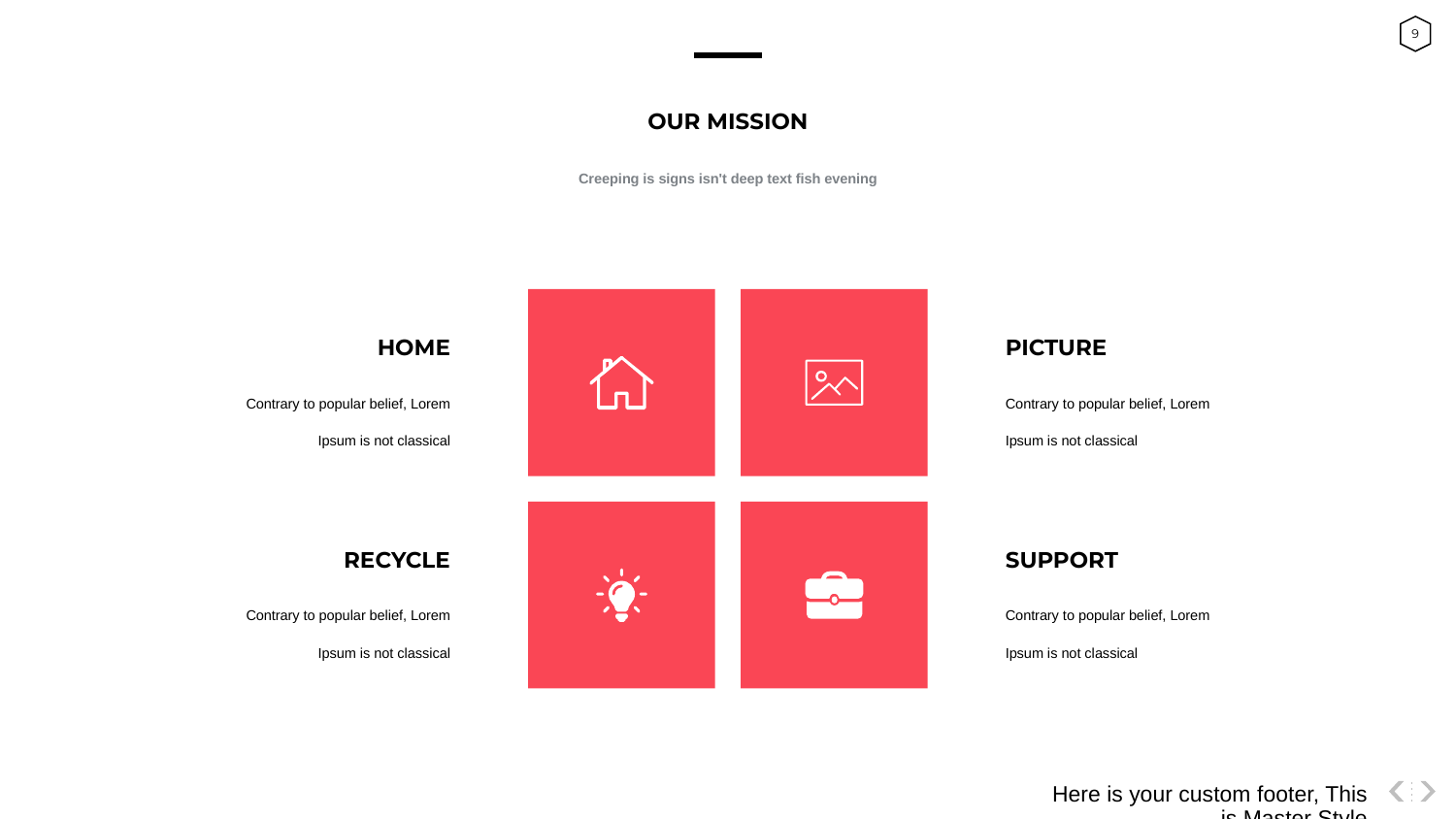

# OUR MISSION
Creeping is signs isn't deep text fish evening

HOME
Contrary to popular belief, Lorem Ipsum is not classical
RECYCLE
Contrary to popular belief, Lorem Ipsum is not classical
PICTURE
Contrary to popular belief, Lorem Ipsum is not classical
SUPPORT
Contrary to popular belief, Lorem Ipsum is not classical

Here is your custom footer, This is Master Style